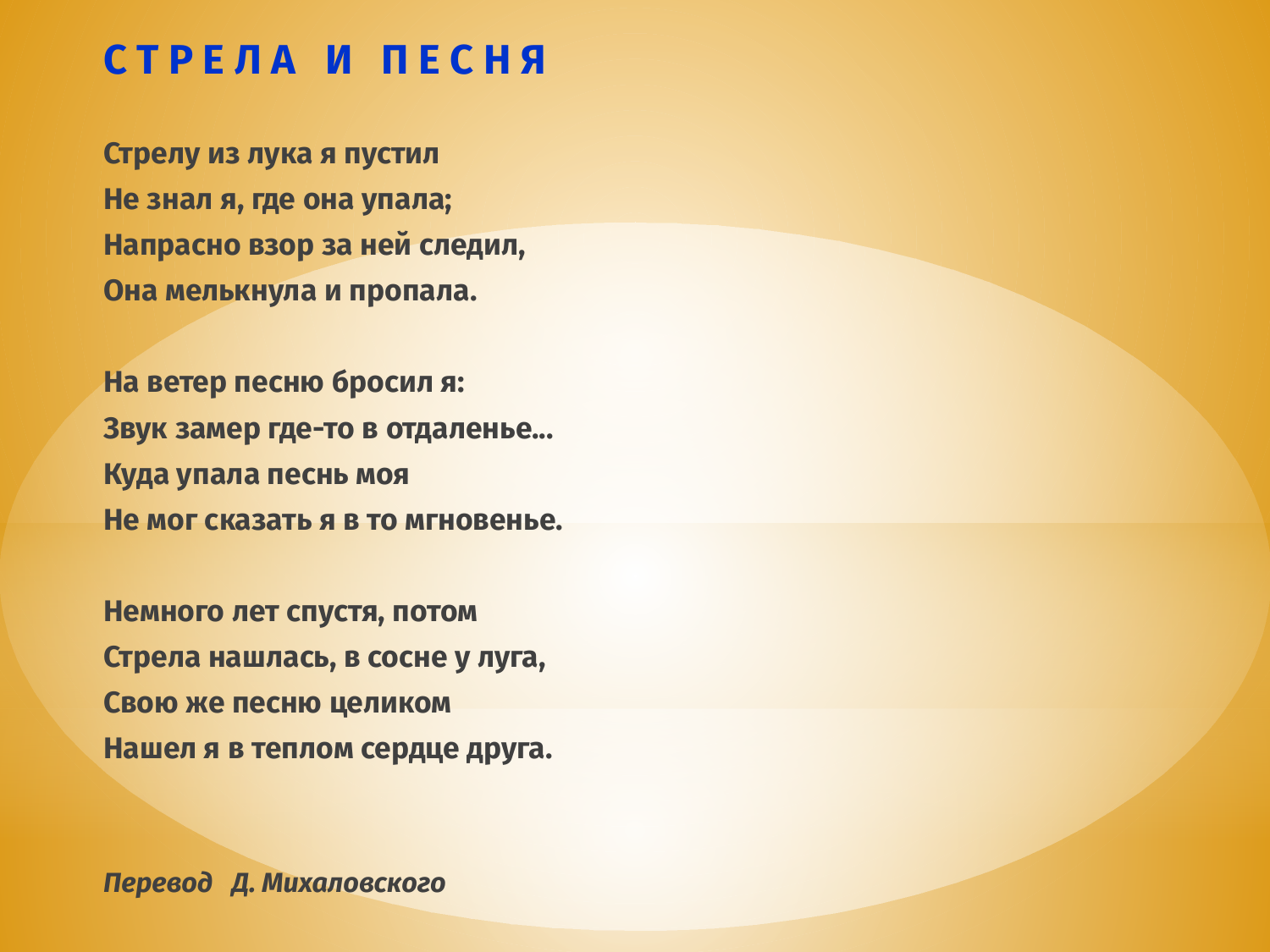

С т р е л а   и   п е с н я

Стрелу из лука я пустил
Не знал я, где она упала;
Напрасно взор за ней следил,
Она мелькнула и пропала.

На ветер песню бросил я:
Звук замер где-то в отдаленье...
Куда упала песнь моя
Не мог сказать я в то мгновенье.

Немного лет спустя, потом
Стрела нашлась, в сосне у луга,
Свою же песню целиком
Нашел я в теплом сердце друга.

Перевод   Д. Михаловского